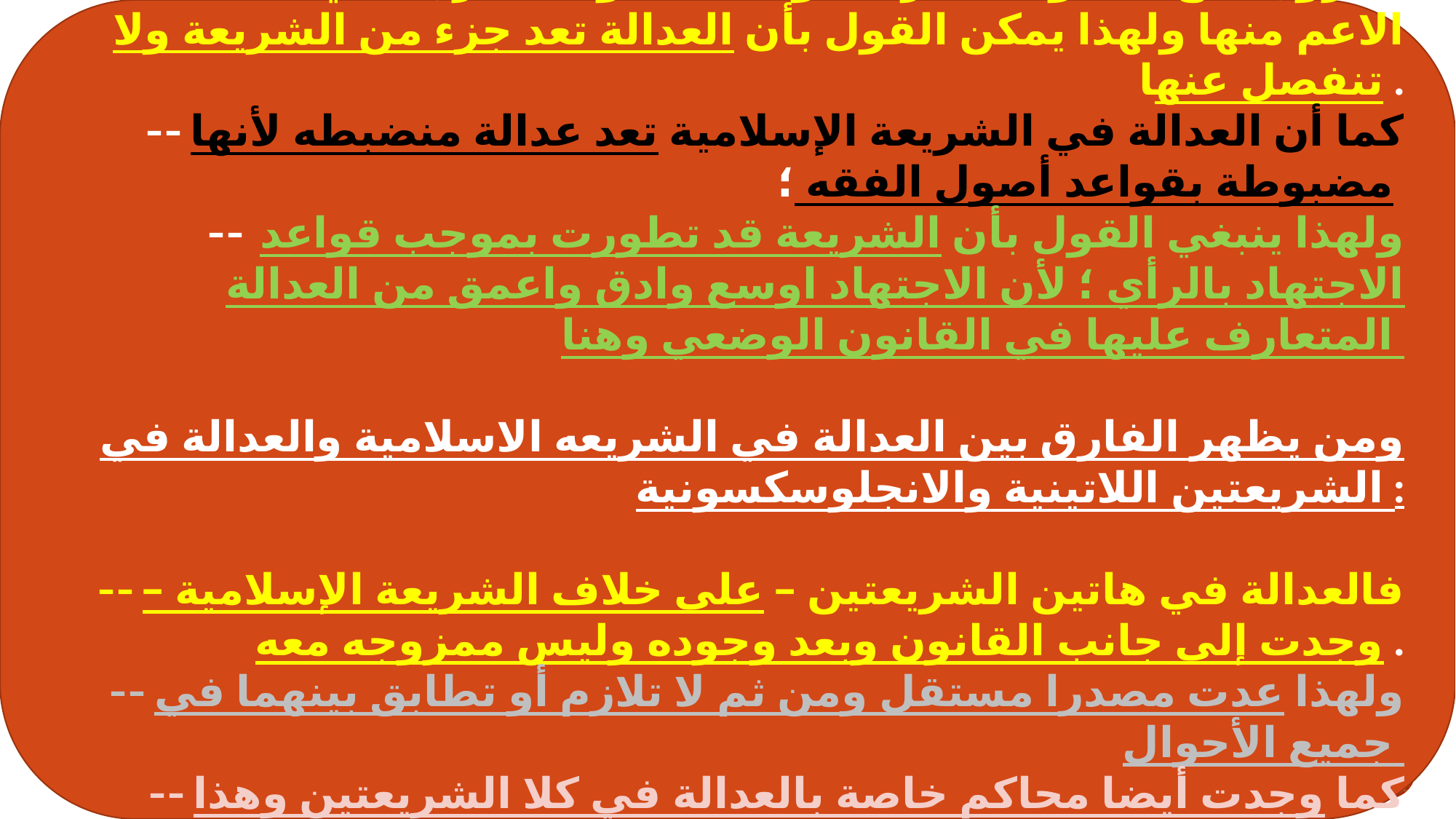

تتميز العدالة في الشريعة الاسلامية في انها :
-- ممزوجة مع الاصول الشرعية ومستقاة ومتسخرجة في الغالب الاعم منها ولهذا يمكن القول بأن العدالة تعد جزء من الشريعة ولا تنفصل عنها .
-- كما أن العدالة في الشريعة الإسلامية تعد عدالة منضبطه لأنها مضبوطة بقواعد أصول الفقه ؛
--  ولهذا ينبغي القول بأن الشريعة قد تطورت بموجب قواعد الاجتهاد بالرأي ؛ لأن الاجتهاد اوسع وادق واعمق من العدالة المتعارف عليها في القانون الوضعي وهنا

ومن يظهر الفارق بين العدالة في الشريعه الاسلامية والعدالة في الشريعتين اللاتينية والانجلوسكسونية :

-- فالعدالة في هاتين الشريعتين – على خلاف الشريعة الإسلامية – وجدت إلى جانب القانون وبعد وجوده وليس ممزوجه معه .
-- ولهذا عدت مصدرا مستقل ومن ثم لا تلازم أو تطابق بينهما في جميع الأحوال
-- كما وجدت أيضا محاكم خاصة بالعدالة في كلا الشريعتين وهذا ليس محلا في الشريعه , حيث لم توجد محاكم خاصة بالعدالة في الشريعه الاسلامية .